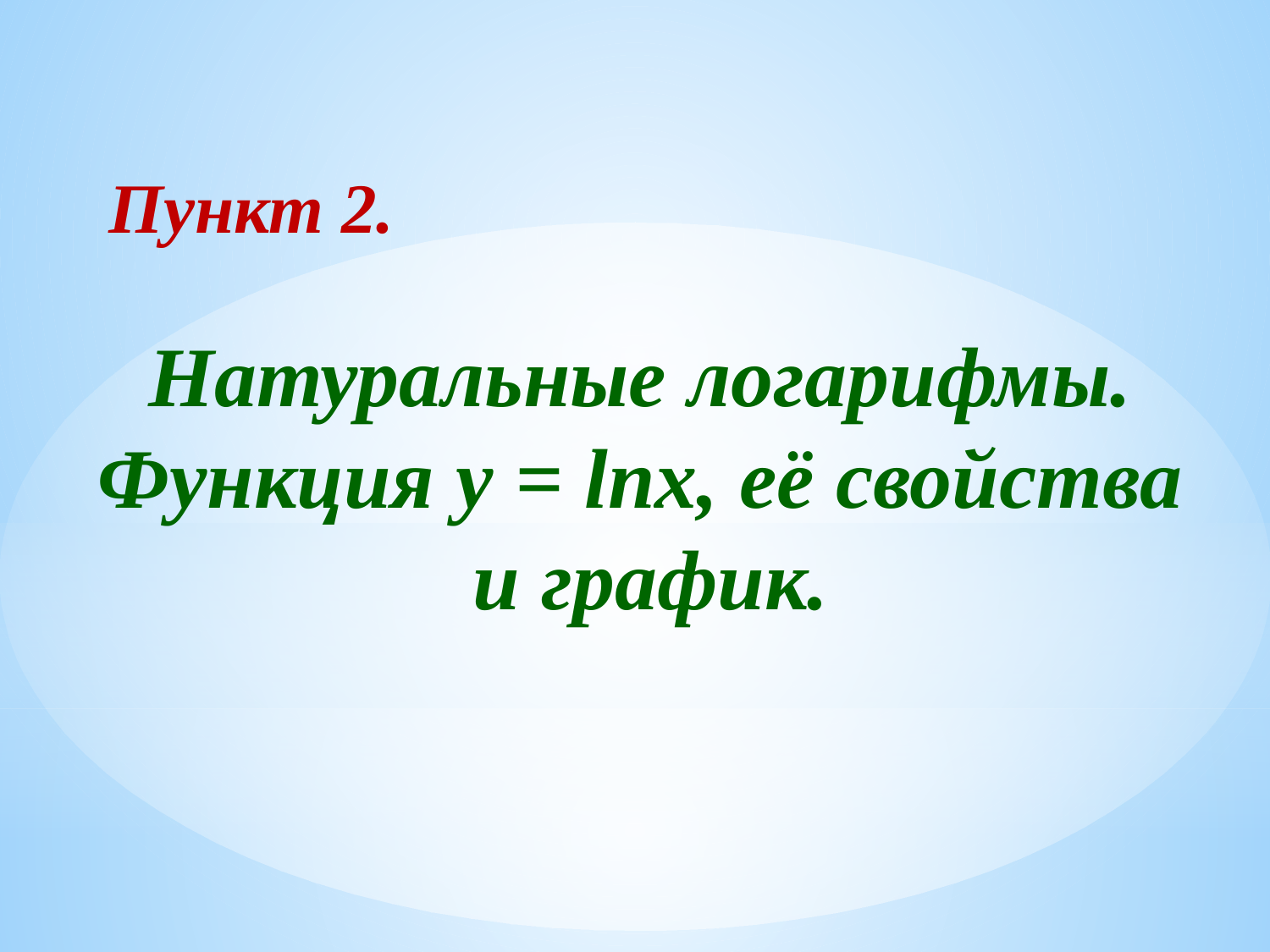

Пункт 2.
Натуральные логарифмы.
Функция y = lnx, её свойства
 и график.